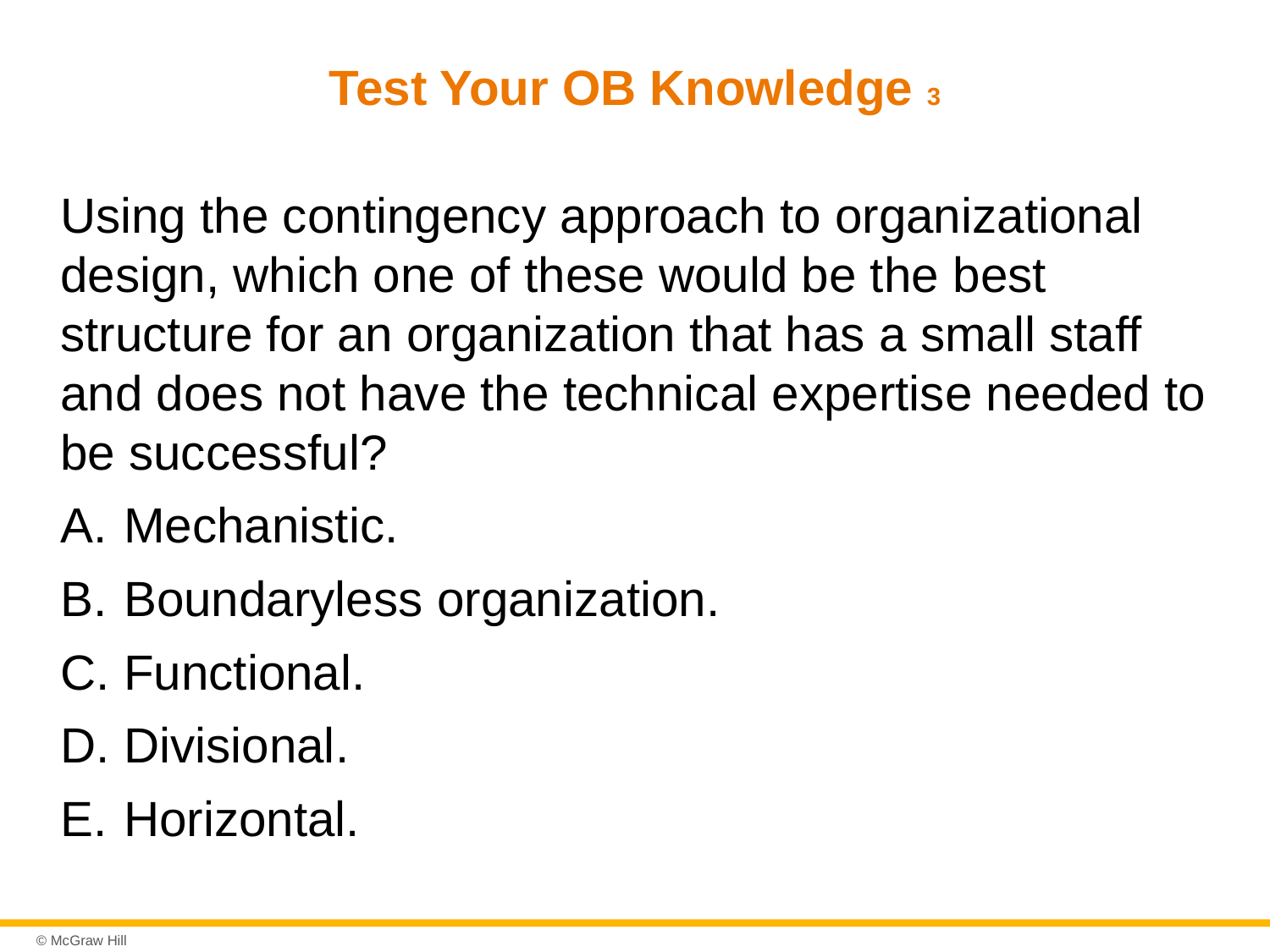

# Test Your OB Knowledge 3
Using the contingency approach to organizational design, which one of these would be the best structure for an organization that has a small staff and does not have the technical expertise needed to be successful?
Mechanistic.
Boundaryless organization.
Functional.
Divisional.
Horizontal.